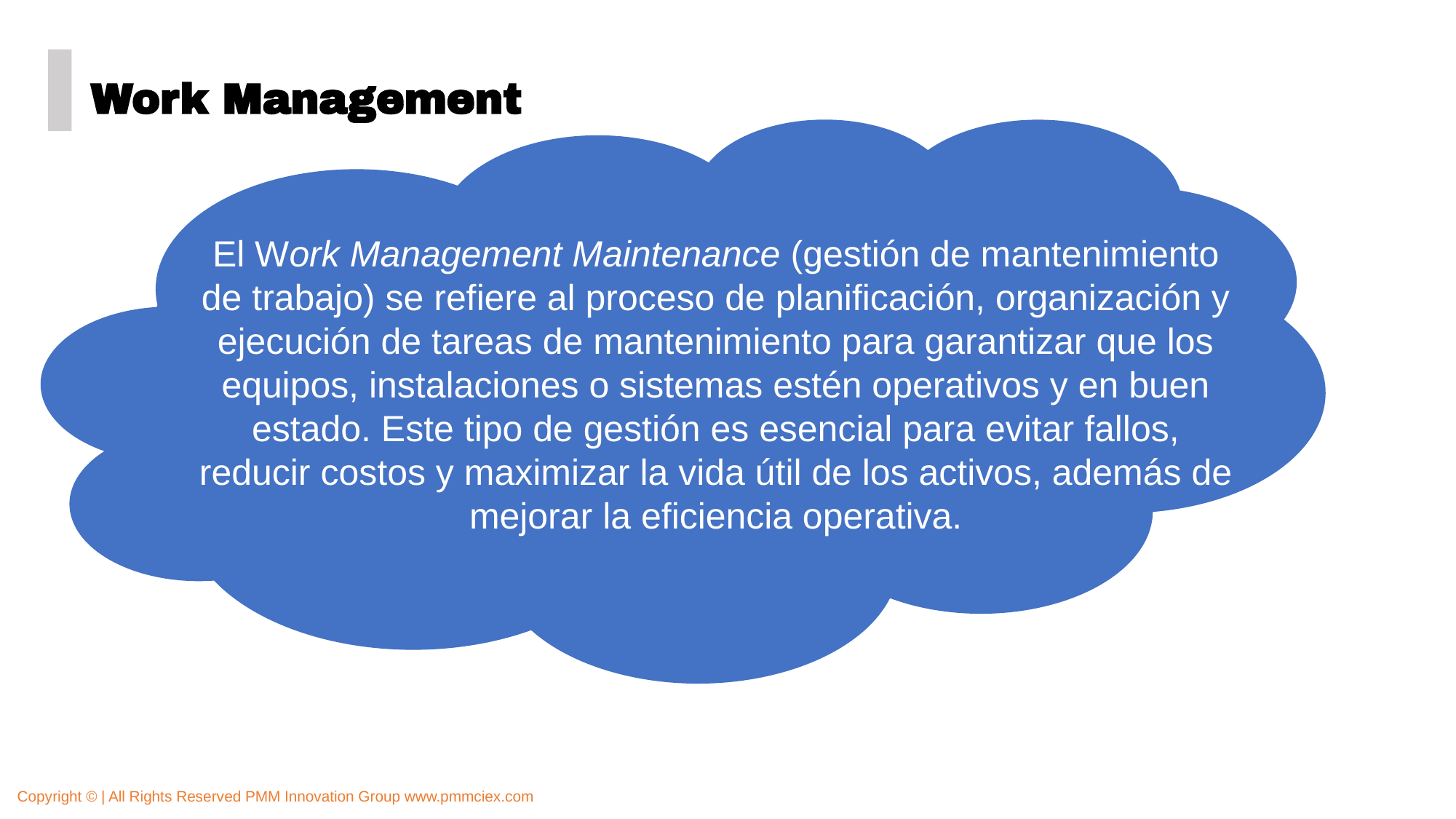

Work Management

El Work Management Maintenance (gestión de mantenimiento de trabajo) se refiere al proceso de planificación, organización y ejecución de tareas de mantenimiento para garantizar que los equipos, instalaciones o sistemas estén operativos y en buen estado. Este tipo de gestión es esencial para evitar fallos, reducir costos y maximizar la vida útil de los activos, además de mejorar la eficiencia operativa.